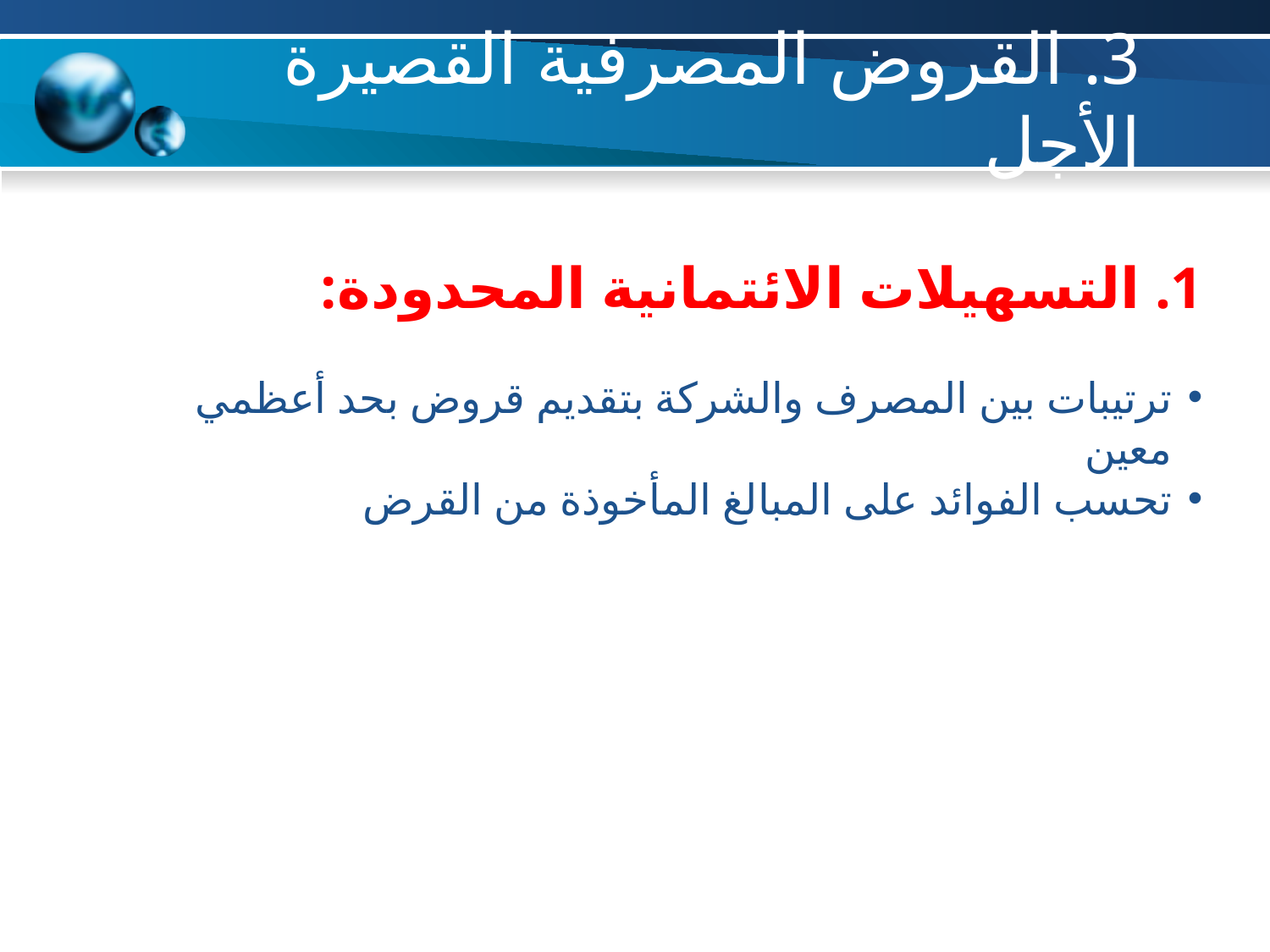

# 3. القروض المصرفية القصيرة الأجل
1. التسهيلات الائتمانية المحدودة:

ترتيبات بين المصرف والشركة بتقديم قروض بحد أعظمي معين
تحسب الفوائد على المبالغ المأخوذة من القرض